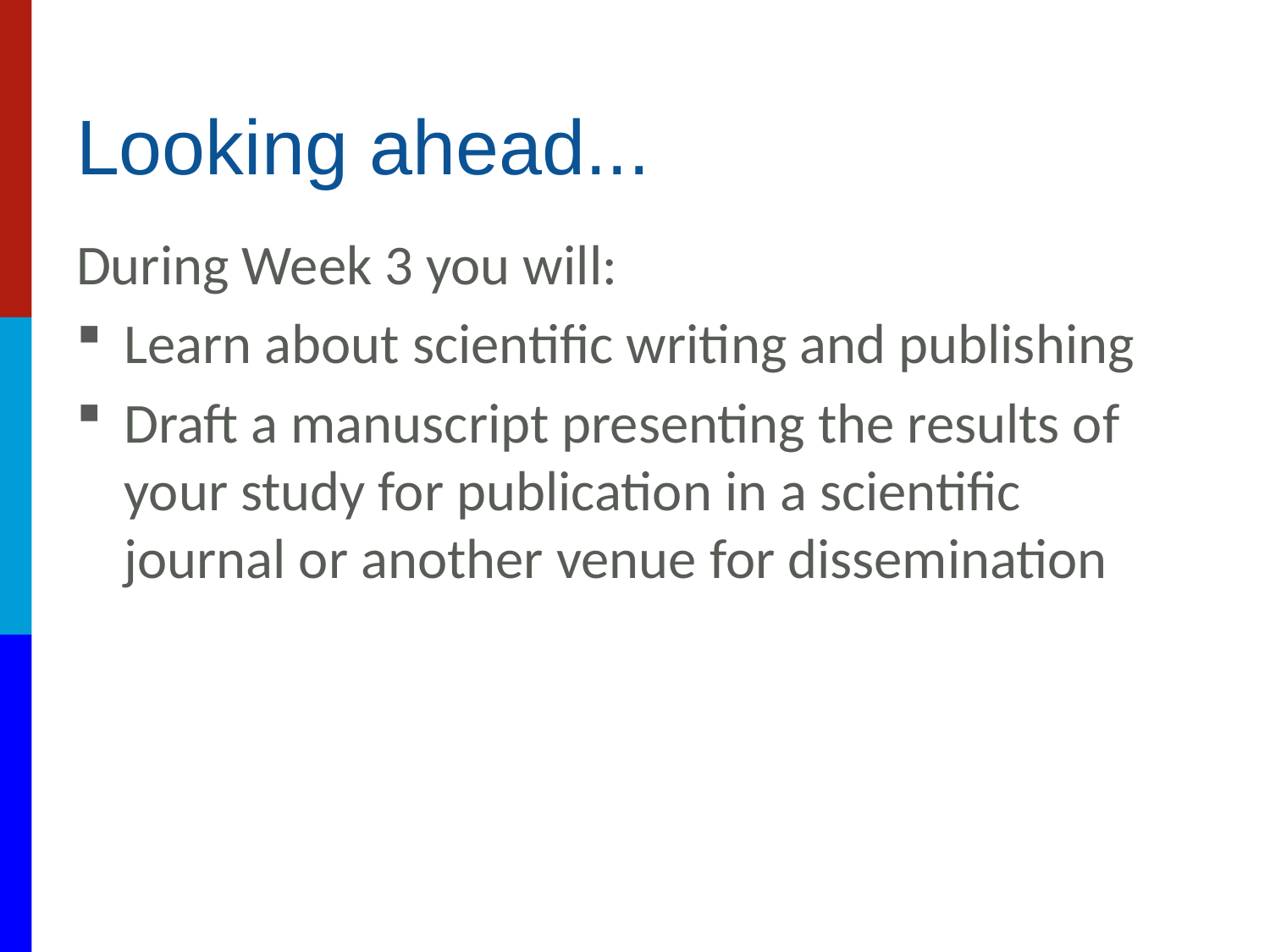

# Looking ahead...
During Week 3 you will:
Learn about scientific writing and publishing
Draft a manuscript presenting the results of your study for publication in a scientific journal or another venue for dissemination